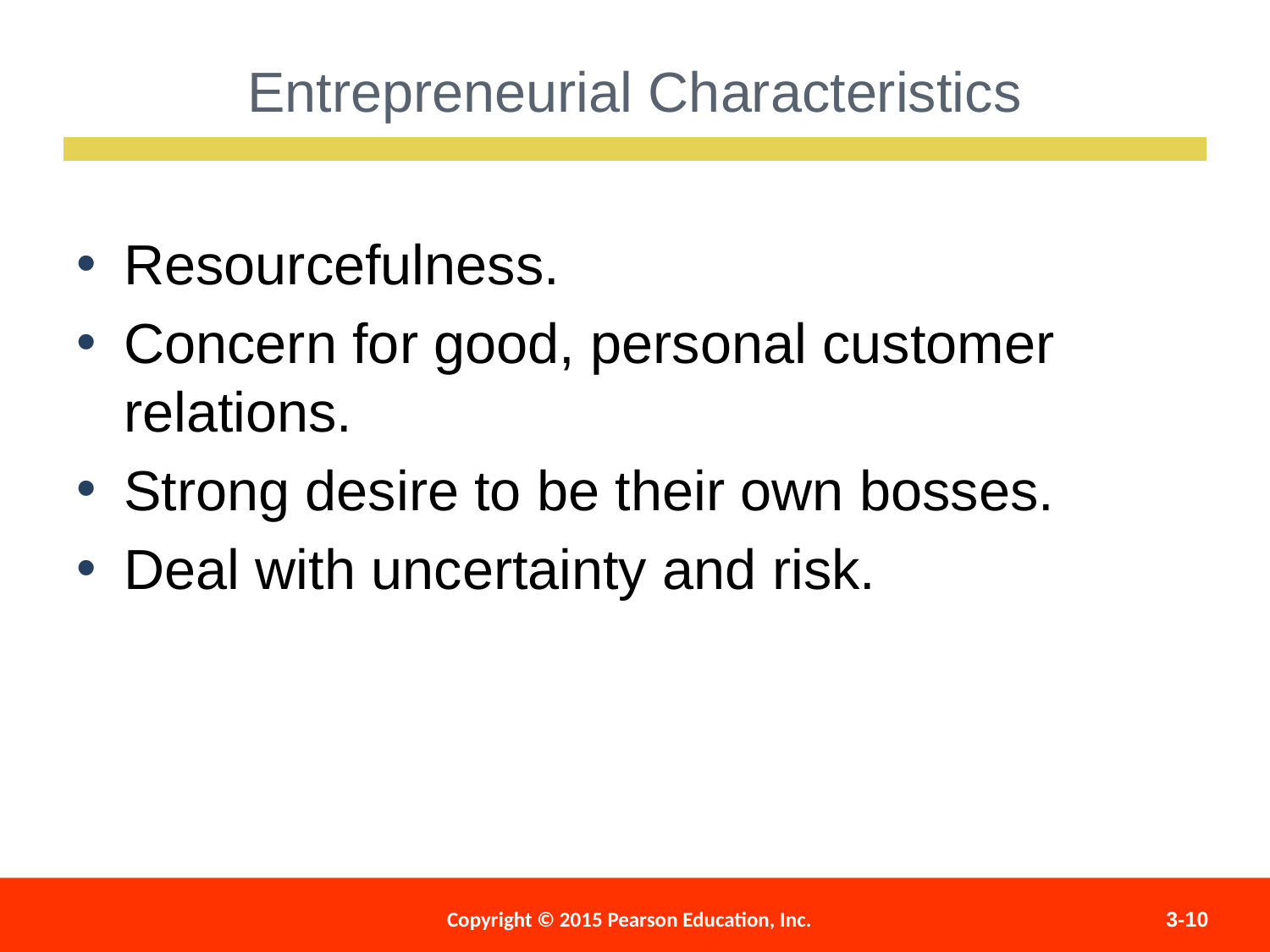

Entrepreneurial Characteristics
Resourcefulness.
Concern for good, personal customer relations.
Strong desire to be their own bosses.
Deal with uncertainty and risk.